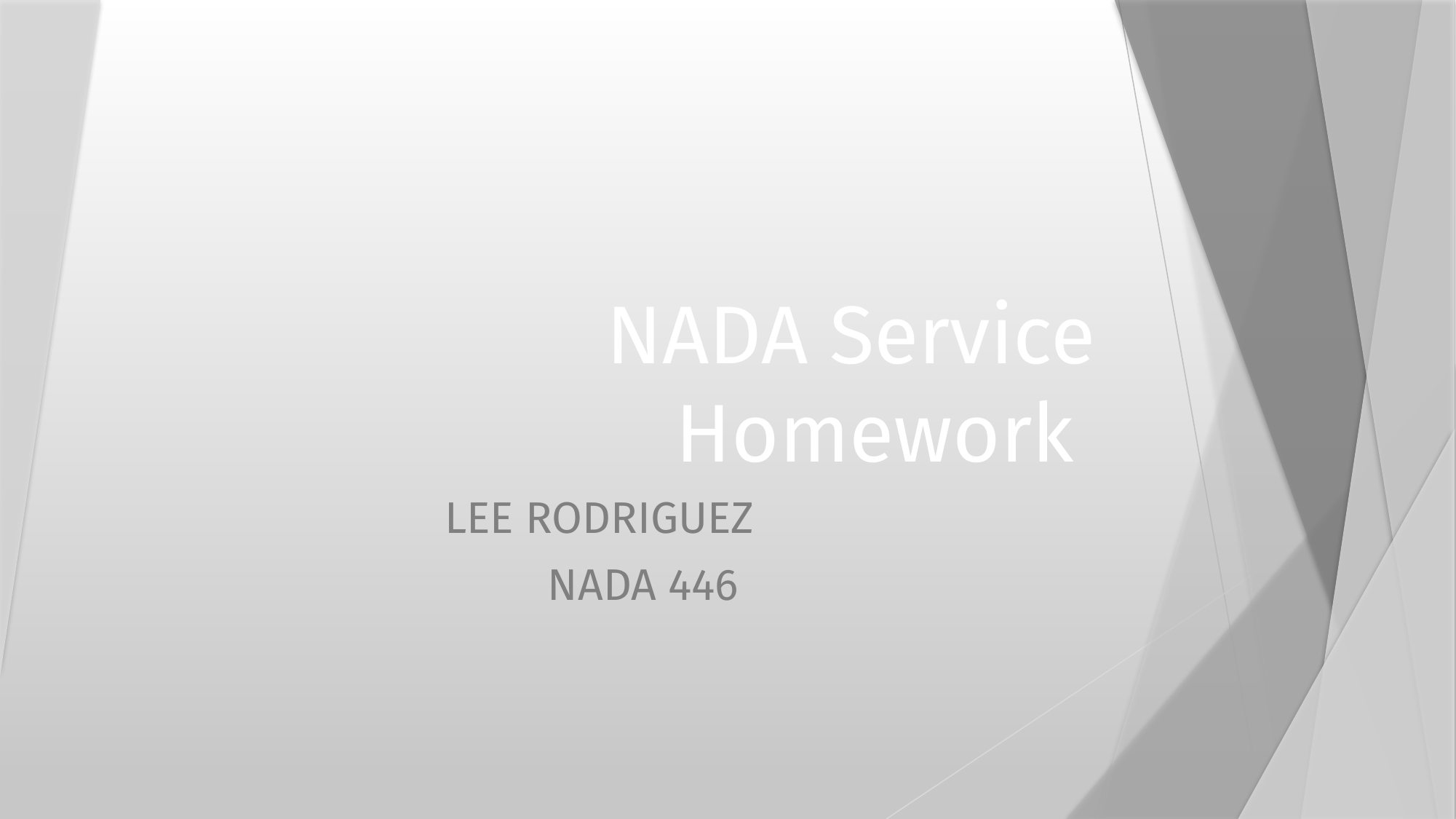

# NADA Service Homework
LEE RODRIGUEZ
NADA 446